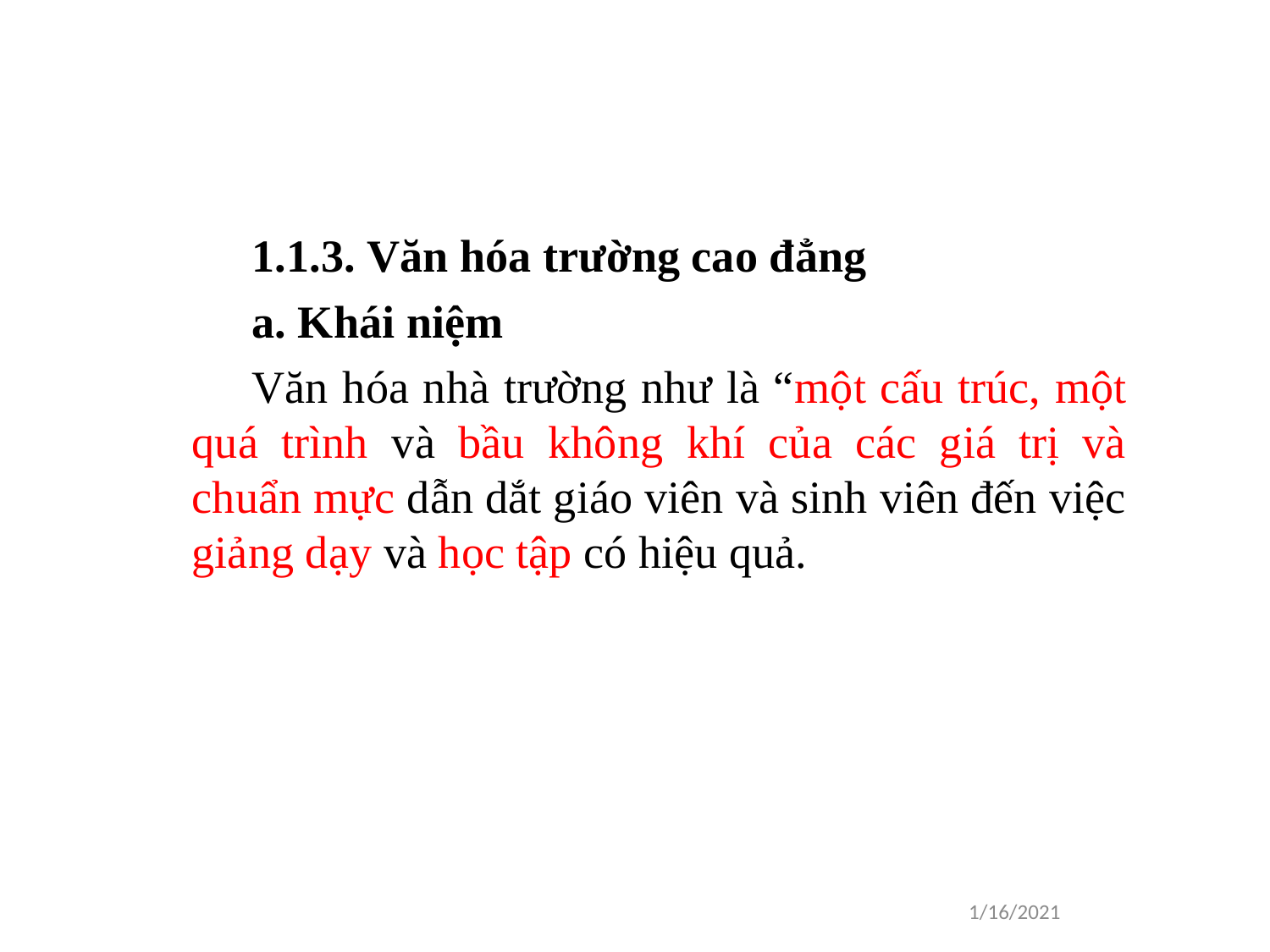

1.1.3. Văn hóa trường cao đẳng
a. Khái niệm
Văn hóa nhà trường như là “một cấu trúc, một quá trình và bầu không khí của các giá trị và chuẩn mực dẫn dắt giáo viên và sinh viên đến việc giảng dạy và học tập có hiệu quả.
1/16/2021